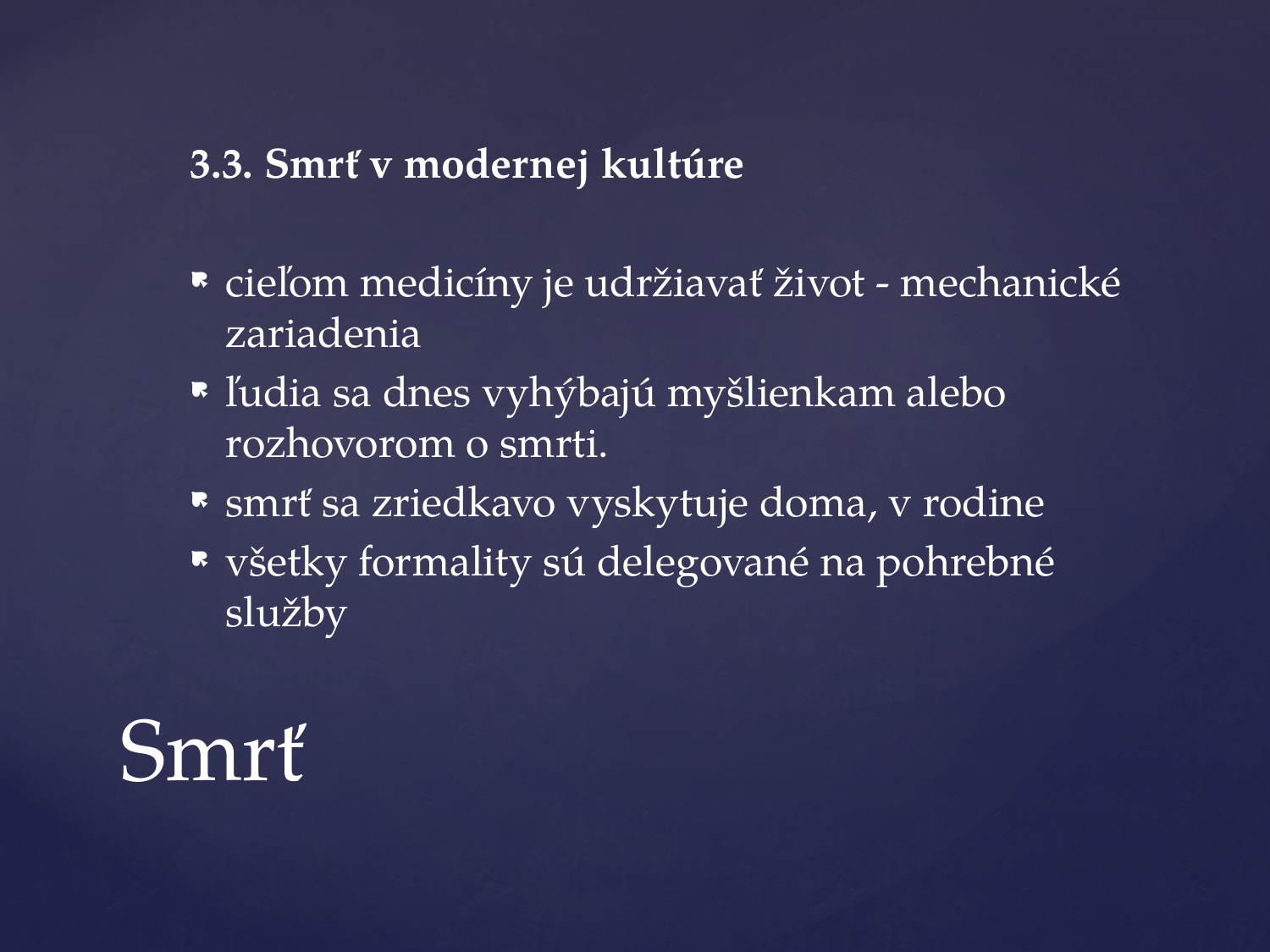

3.3. Smrť v modernej kultúre

cieľom medicíny je udržiavať život - mechanické zariadenia
ľudia sa dnes vyhýbajú myšlienkam alebo rozhovorom o smrti.
smrť sa zriedkavo vyskytuje doma, v rodine
všetky formality sú delegované na pohrebné služby
# Smrť